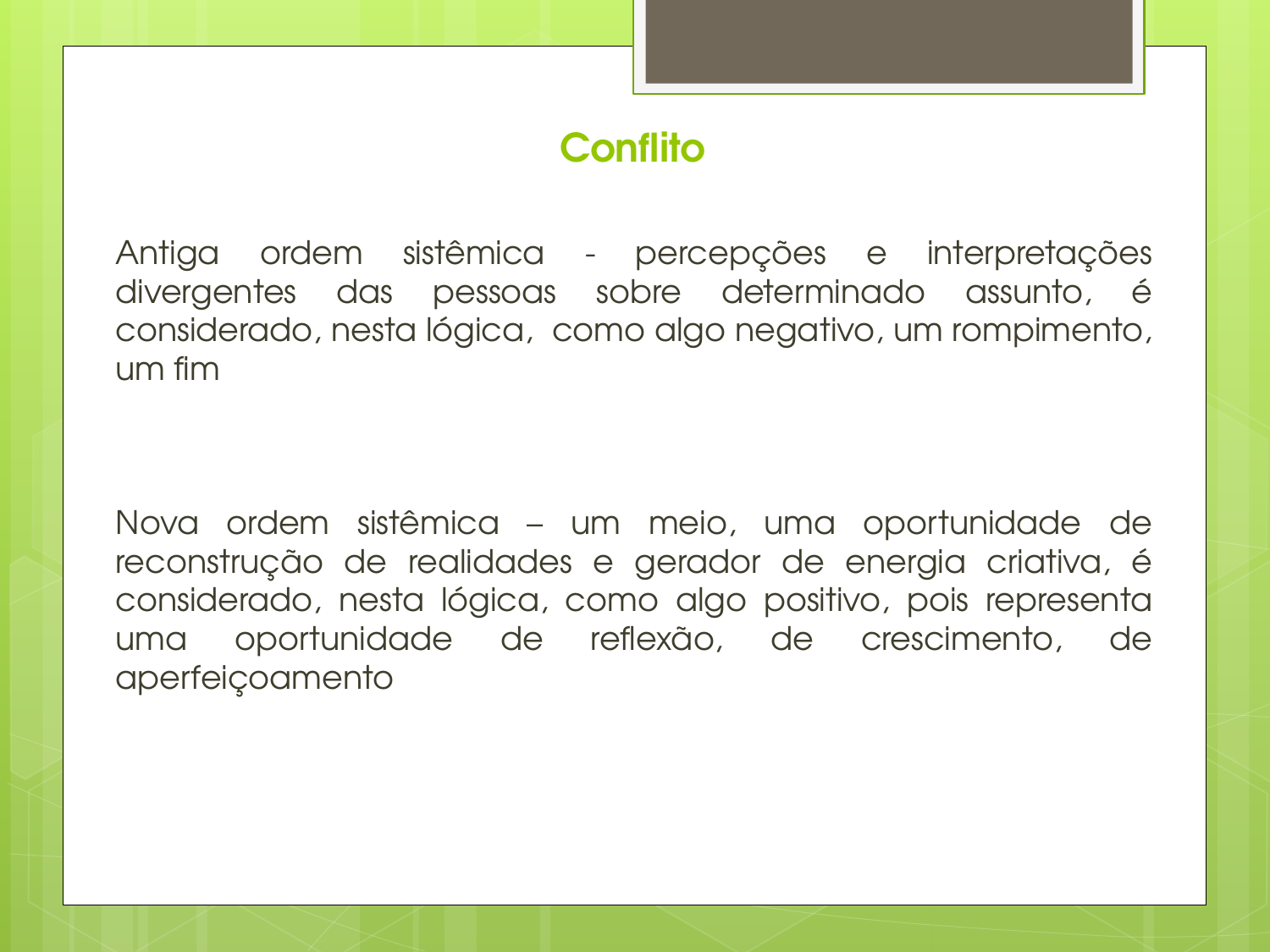

# Conflito

Antiga ordem sistêmica - percepções e interpretações divergentes das pessoas sobre determinado assunto, é considerado, nesta lógica,  como algo negativo, um rompimento, um fim

Nova ordem sistêmica – um meio, uma oportunidade de reconstrução de realidades e gerador de energia criativa, é considerado, nesta lógica, como algo positivo, pois representa uma oportunidade de reflexão, de crescimento, de aperfeiçoamento